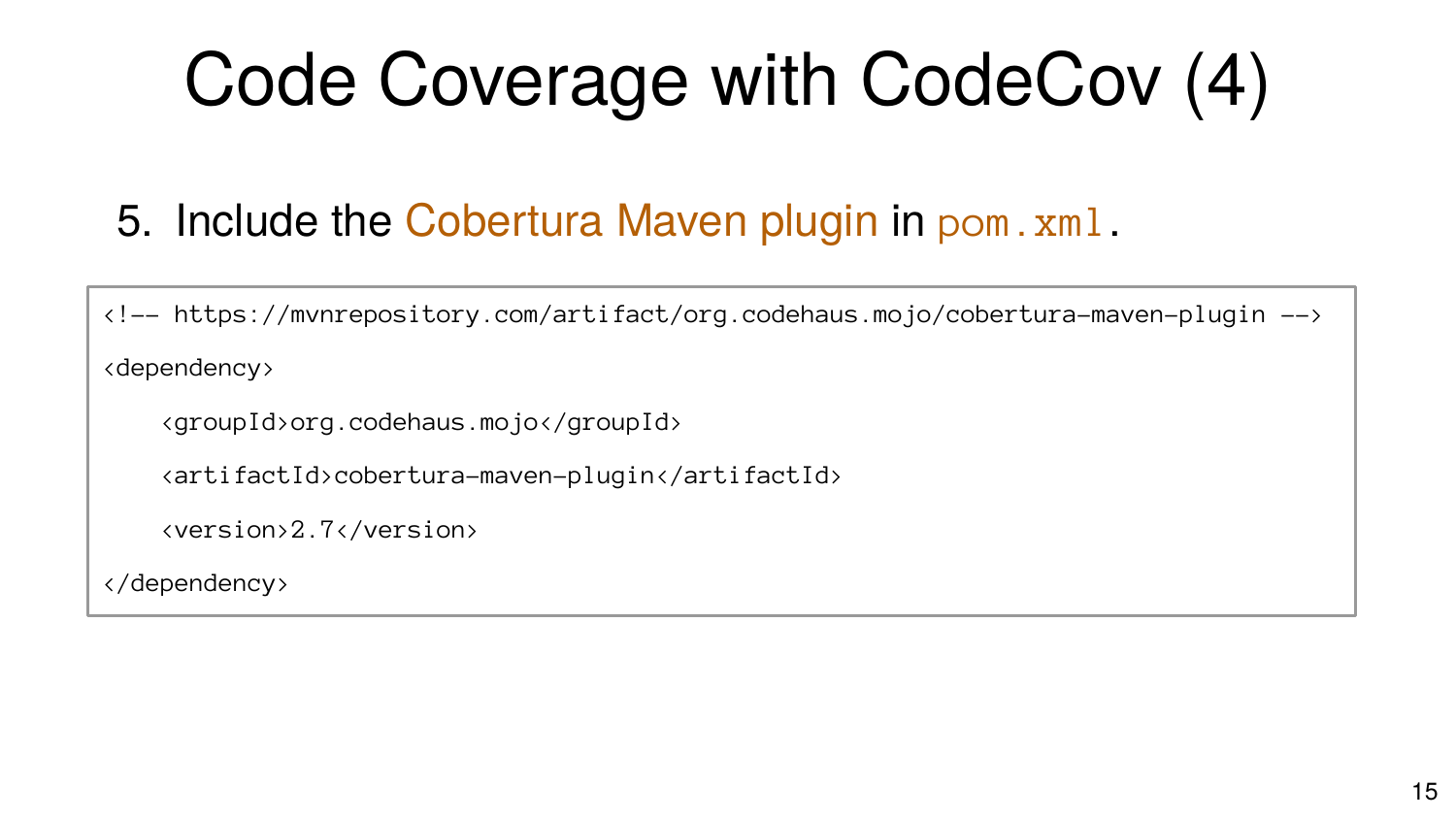

Code Coverage with CodeCov (4)
# Include the Cobertura Maven plugin in pom.xml.
<!-- https://mvnrepository.com/artifact/org.codehaus.mojo/cobertura-maven-plugin -->
<dependency>
    <groupId>org.codehaus.mojo</groupId>
    <artifactId>cobertura-maven-plugin</artifactId>
    <version>2.7</version>
</dependency>
15